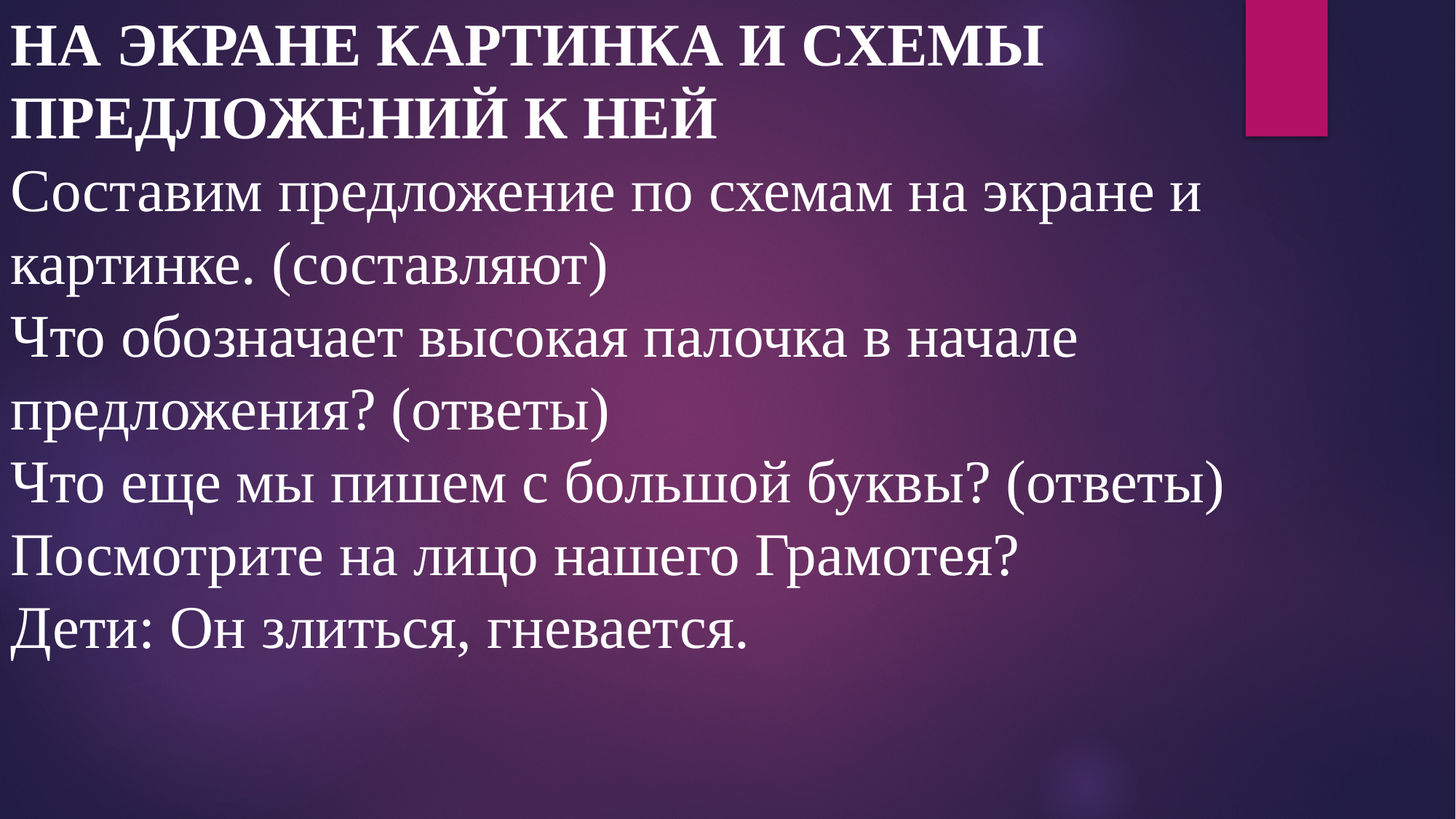

НА ЭКРАНЕ КАРТИНКА И СХЕМЫ ПРЕДЛОЖЕНИЙ К НЕЙ
Составим предложение по схемам на экране и картинке. (составляют)
Что обозначает высокая палочка в начале предложения? (ответы)
Что еще мы пишем с большой буквы? (ответы)
Посмотрите на лицо нашего Грамотея?
Дети: Он злиться, гневается.